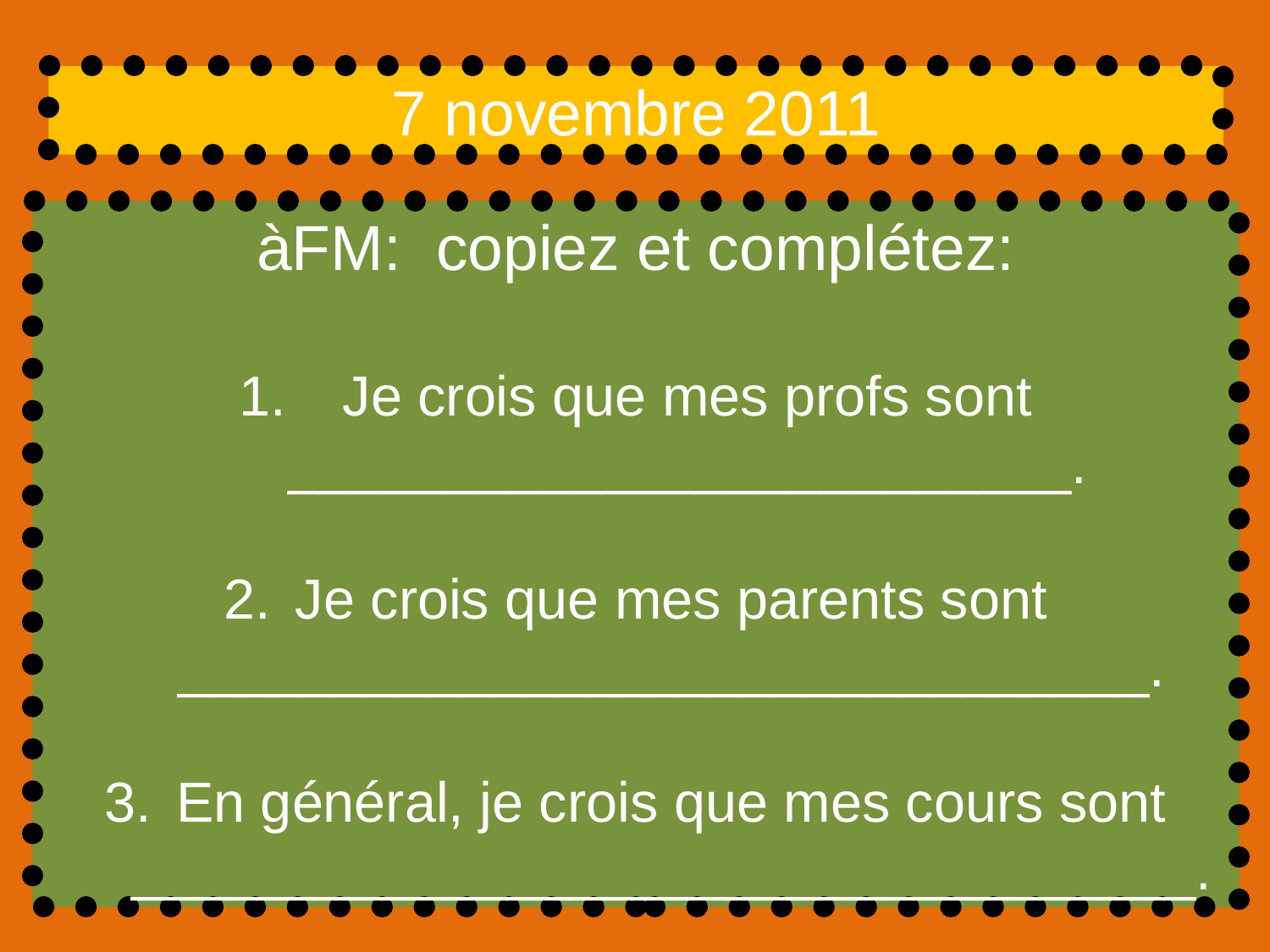

7 novembre 2011
àFM:  copiez et complétez:

Je crois que mes profs sont _________________________.

Je crois que mes parents sont _______________________________.

En général, je crois que mes cours sont __________________________________.